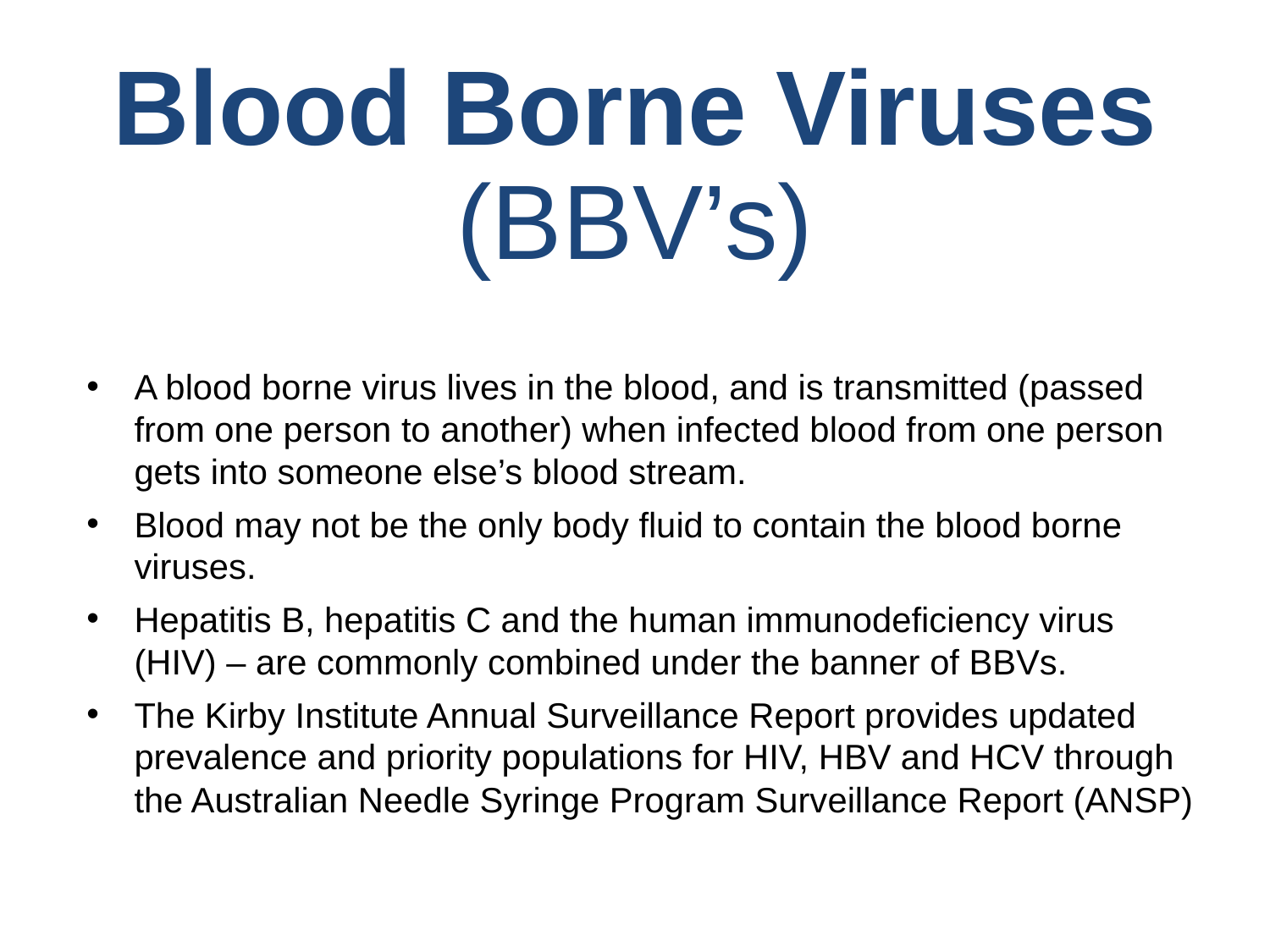

# Blood Borne Viruses (BBV’s)
A blood borne virus lives in the blood, and is transmitted (passed from one person to another) when infected blood from one person gets into someone else’s blood stream.
Blood may not be the only body fluid to contain the blood borne viruses.
Hepatitis B, hepatitis C and the human immunodeficiency virus (HIV) – are commonly combined under the banner of BBVs.
The Kirby Institute Annual Surveillance Report provides updated prevalence and priority populations for HIV, HBV and HCV through the Australian Needle Syringe Program Surveillance Report (ANSP)